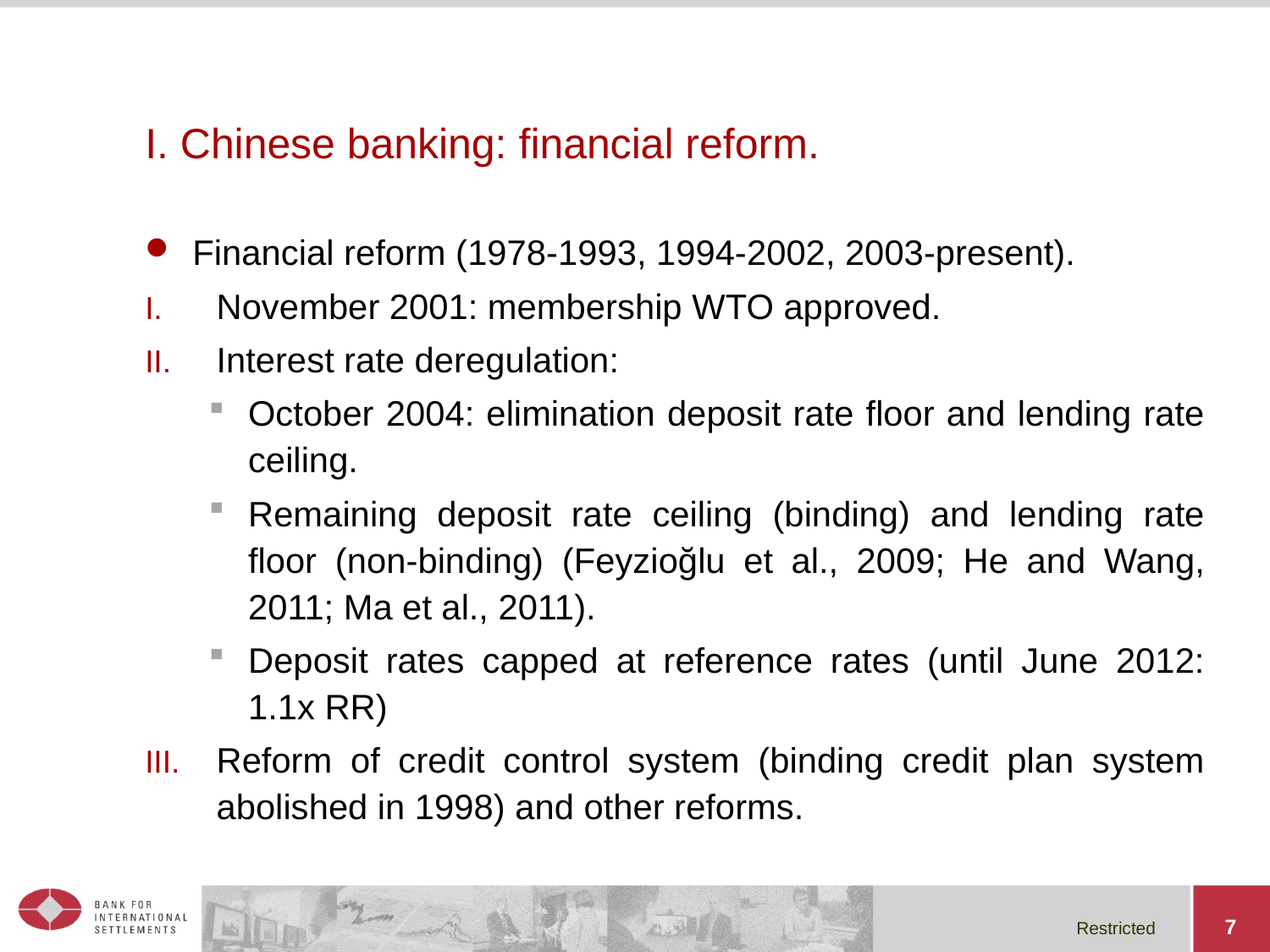

# I. Chinese banking: financial reform.
Financial reform (1978-1993, 1994-2002, 2003-present).
November 2001: membership WTO approved.
Interest rate deregulation:
October 2004: elimination deposit rate floor and lending rate ceiling.
Remaining deposit rate ceiling (binding) and lending rate floor (non-binding) (Feyzioğlu et al., 2009; He and Wang, 2011; Ma et al., 2011).
Deposit rates capped at reference rates (until June 2012: 1.1x RR)
Reform of credit control system (binding credit plan system abolished in 1998) and other reforms.

7